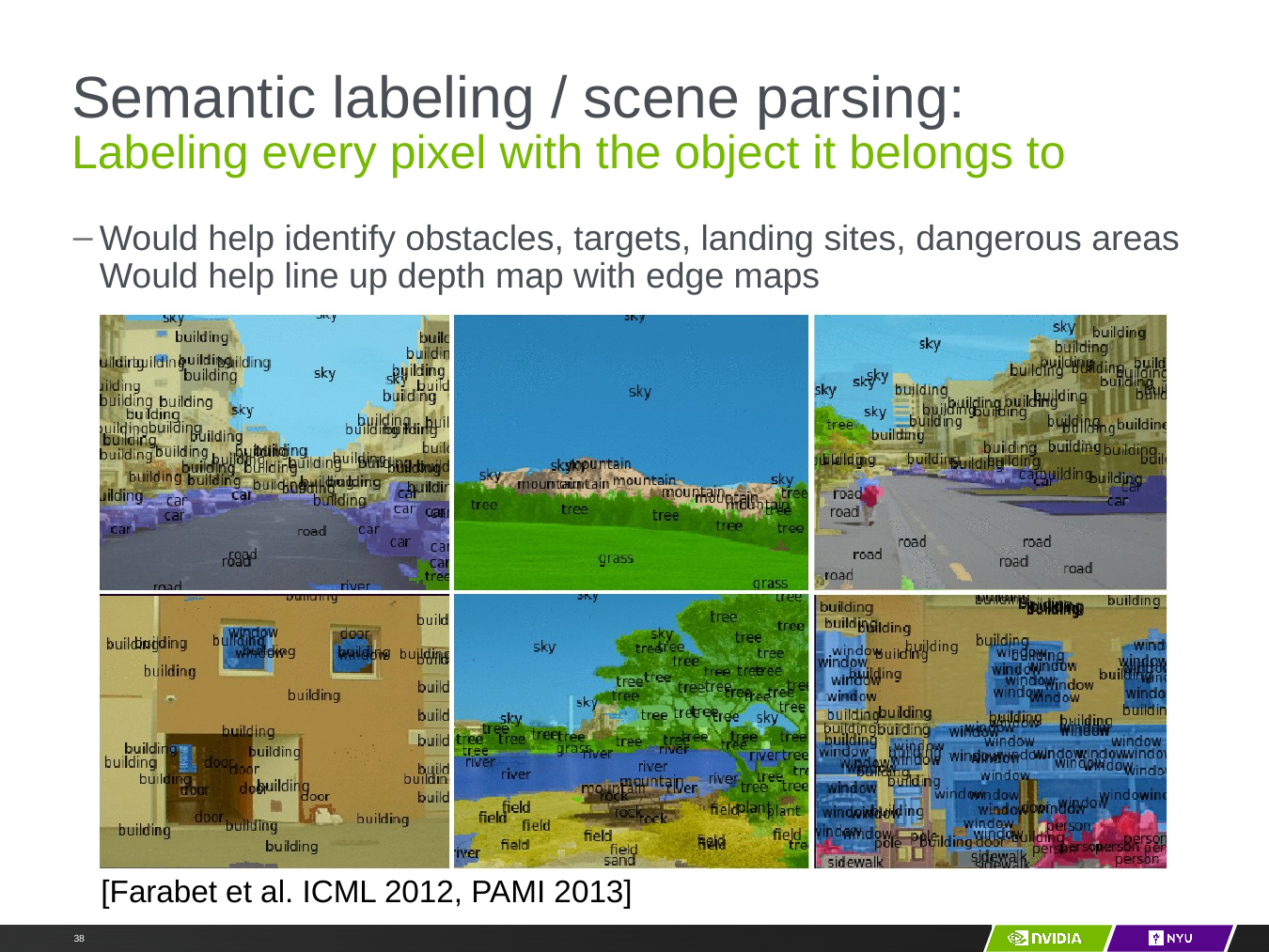

# Semantic labeling / scene parsing:
Y LeCun
Labeling every pixel with the object it belongs to
Would help identify obstacles, targets, landing sites, dangerous areas  Would help line up depth map with edge maps

[Farabet et al. ICML 2012, PAMI 2013]